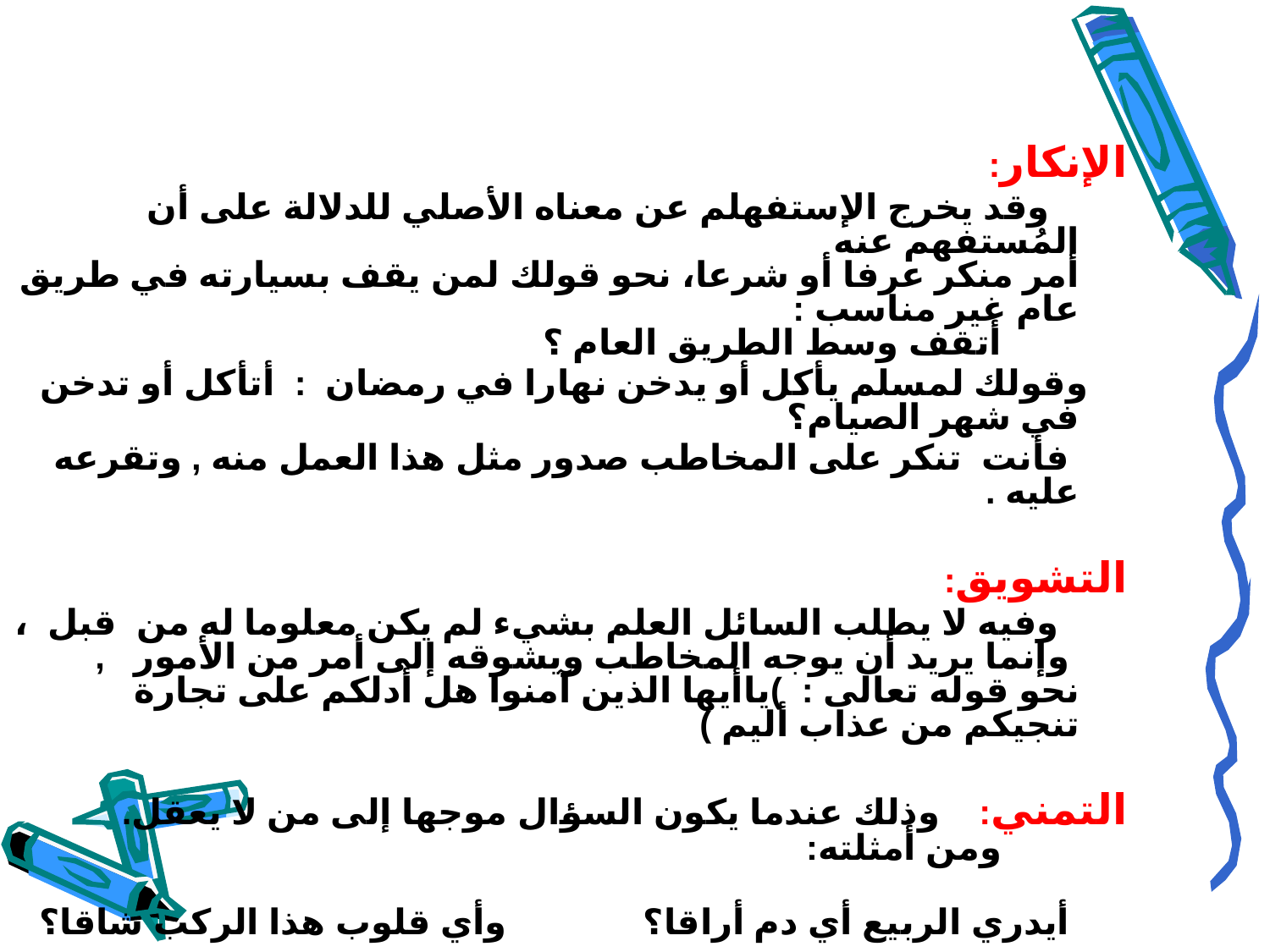

الإنكار:
        وقد يخرج الإستفهلم عن معناه الأصلي للدلالة على أن المُستفهم عنه
أمر منكر عرفا أو شرعا، نحو قولك لمن يقف بسيارته في طريق عام غير مناسب :
        أتقف وسط الطريق العام ؟
    وقولك لمسلم يأكل أو يدخن نهارا في رمضان  :  أتأكل أو تدخن في شهر الصيام؟
      فأنت  تنكر على المخاطب صدور مثل هذا العمل منه , وتقرعه عليه .

التشويق:
       وفيه لا يطلب السائل العلم بشيء لم يكن معلوما له من  قبل  ،  وإنما يريد أن يوجه المخاطب ويشوقه إلى أمر من الأمور   ,   نحو قوله تعالى :  )ياأيها الذين آمنوا هل أدلكم على تجارة تنجيكم من عذاب أليم )

التمني:    وذلك عندما يكون السؤال موجها إلى من لا يعقل.
        ومن أمثلته:
 أيدري الربيع أي دم أراقا؟              وأي قلوب هذا الركب شاقا؟